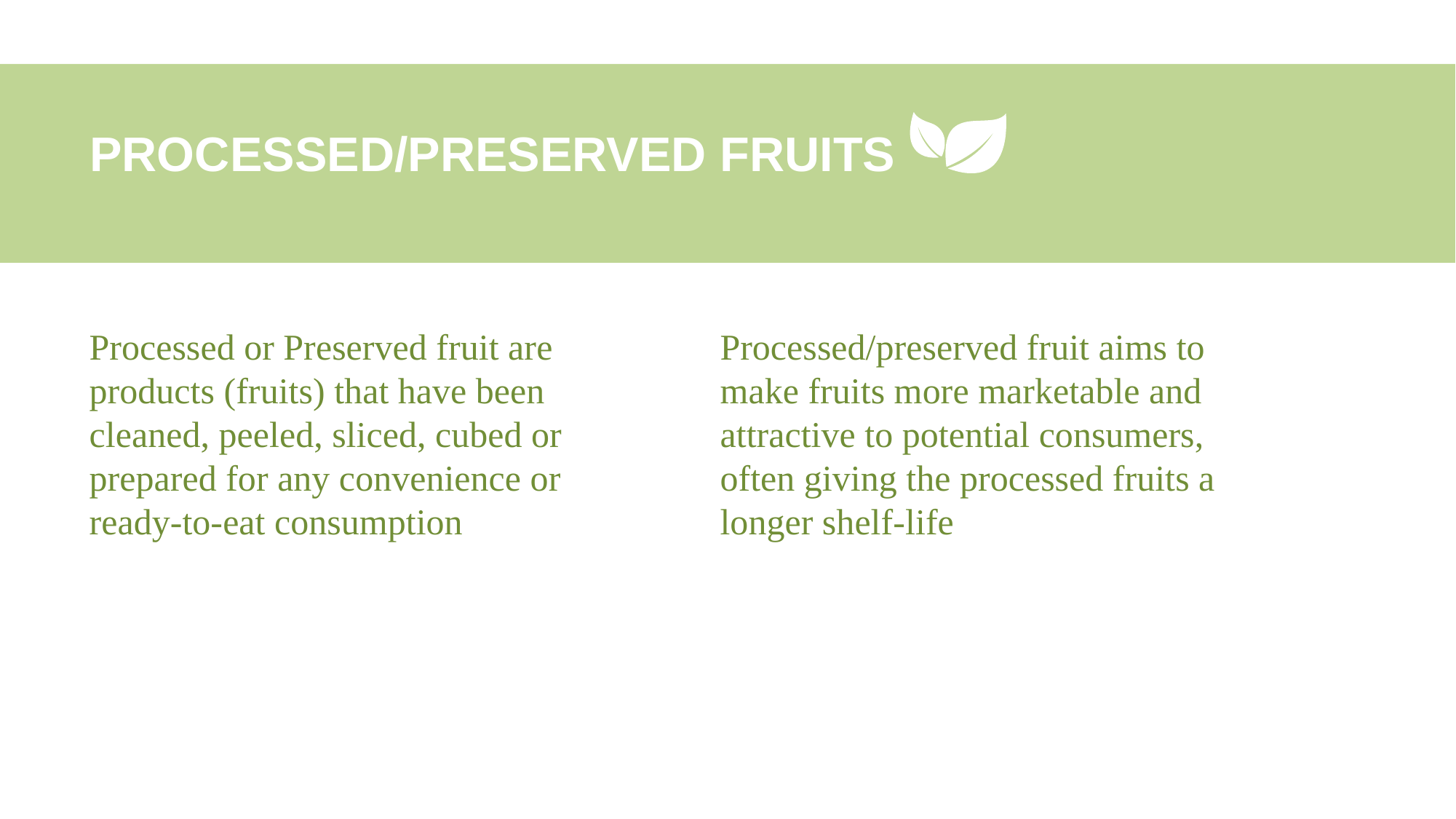

PROCESSED/PRESERVED FRUITS
Processed or Preserved fruit are products (fruits) that have been cleaned, peeled, sliced, cubed or prepared for any convenience or ready-to-eat consumption

Processed/preserved fruit aims to make fruits more marketable and attractive to potential consumers, often giving the processed fruits a longer shelf-life